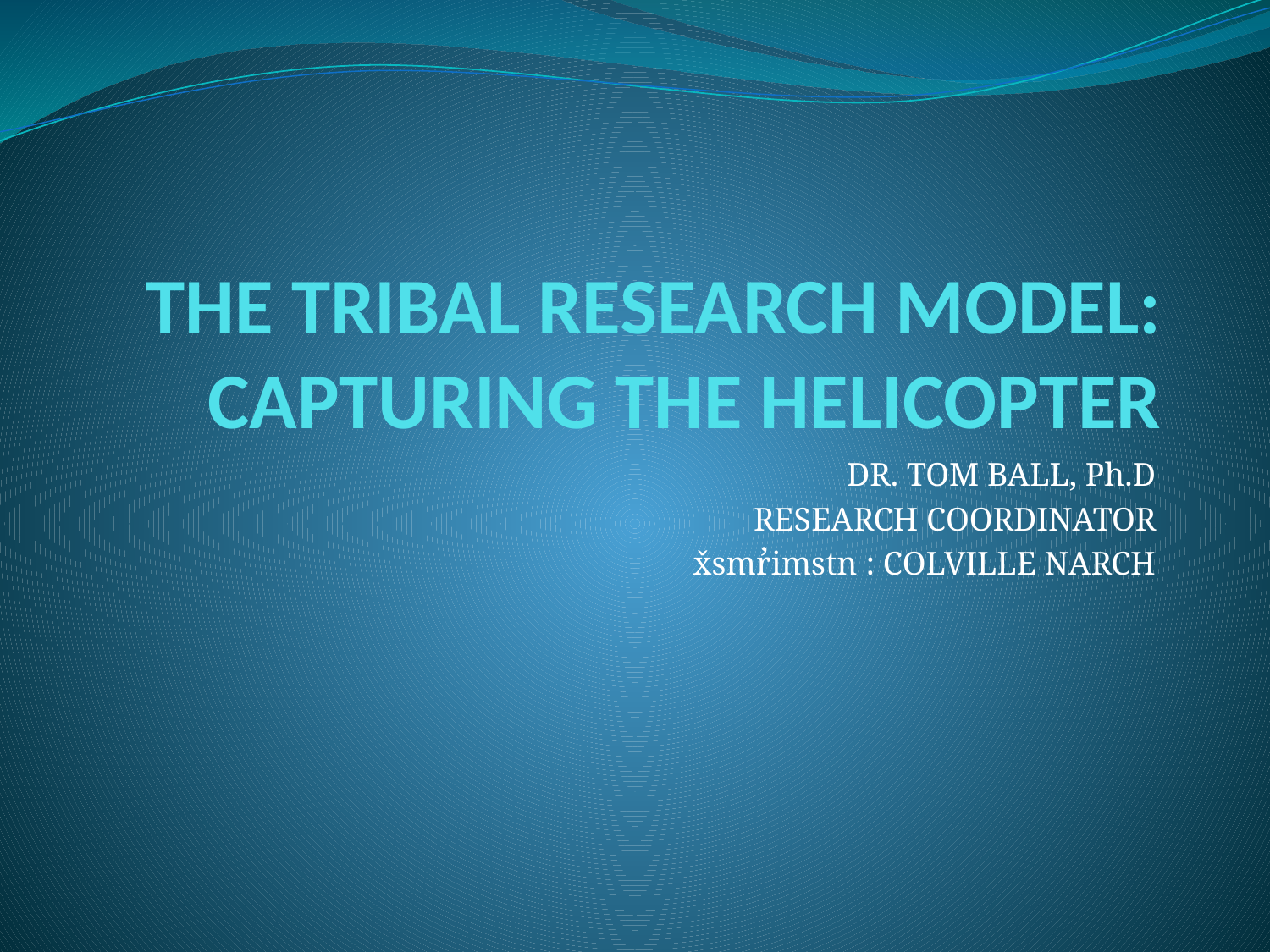

# THE TRIBAL RESEARCH MODEL: CAPTURING THE HELICOPTER
DR. TOM BALL, Ph.D
RESEARCH COORDINATOR
x̌smr̓imstn : COLVILLE NARCH